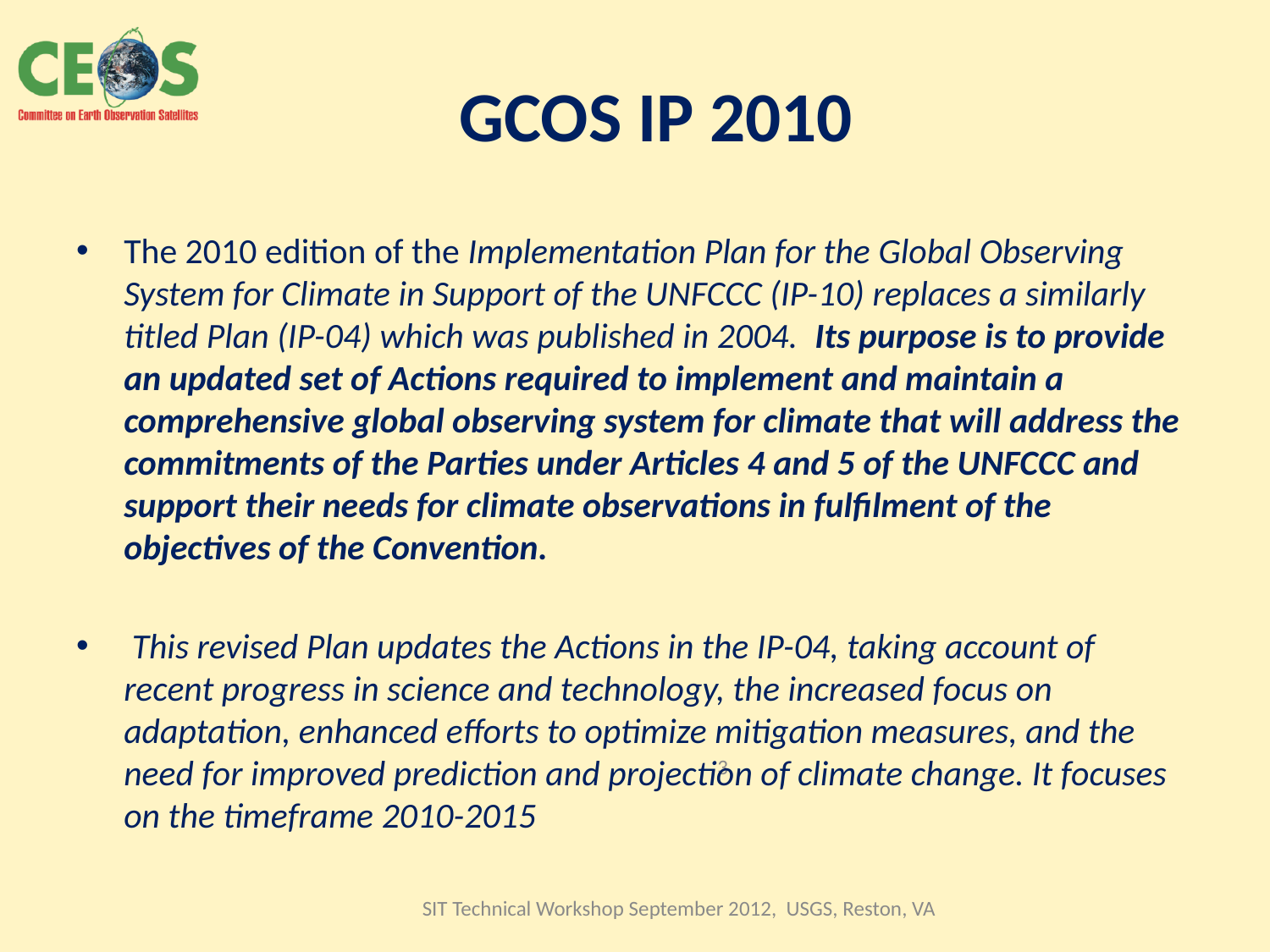

# GCOS IP 2010
The 2010 edition of the Implementation Plan for the Global Observing System for Climate in Support of the UNFCCC (IP-10) replaces a similarly titled Plan (IP-04) which was published in 2004.  Its purpose is to provide an updated set of Actions required to implement and maintain a comprehensive global observing system for climate that will address the commitments of the Parties under Articles 4 and 5 of the UNFCCC and support their needs for climate observations in fulfilment of the objectives of the Convention.

 This revised Plan updates the Actions in the IP-04, taking account of recent progress in science and technology, the increased focus on adaptation, enhanced efforts to optimize mitigation measures, and the need for improved prediction and projection of climate change. It focuses on the timeframe 2010-2015

3